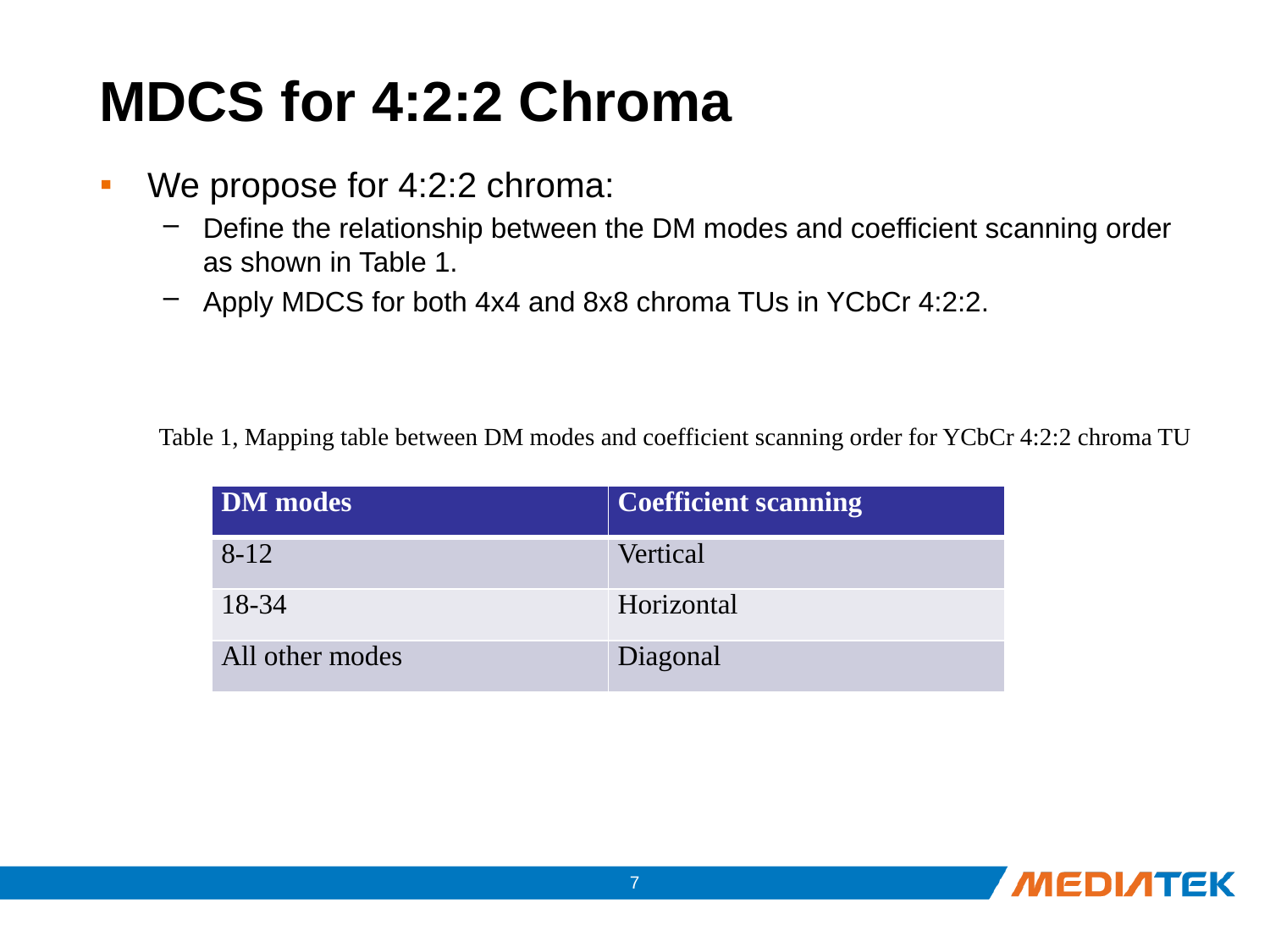

# MDCS for 4:2:2 Chroma
We propose for 4:2:2 chroma:
Define the relationship between the DM modes and coefficient scanning order as shown in Table 1.
Apply MDCS for both 4x4 and 8x8 chroma TUs in YCbCr 4:2:2.
Table 1, Mapping table between DM modes and coefficient scanning order for YCbCr 4:2:2 chroma TU
| DM modes | Coefficient scanning |
| --- | --- |
| 8-12 | Vertical |
| 18-34 | Horizontal |
| All other modes | Diagonal |
7